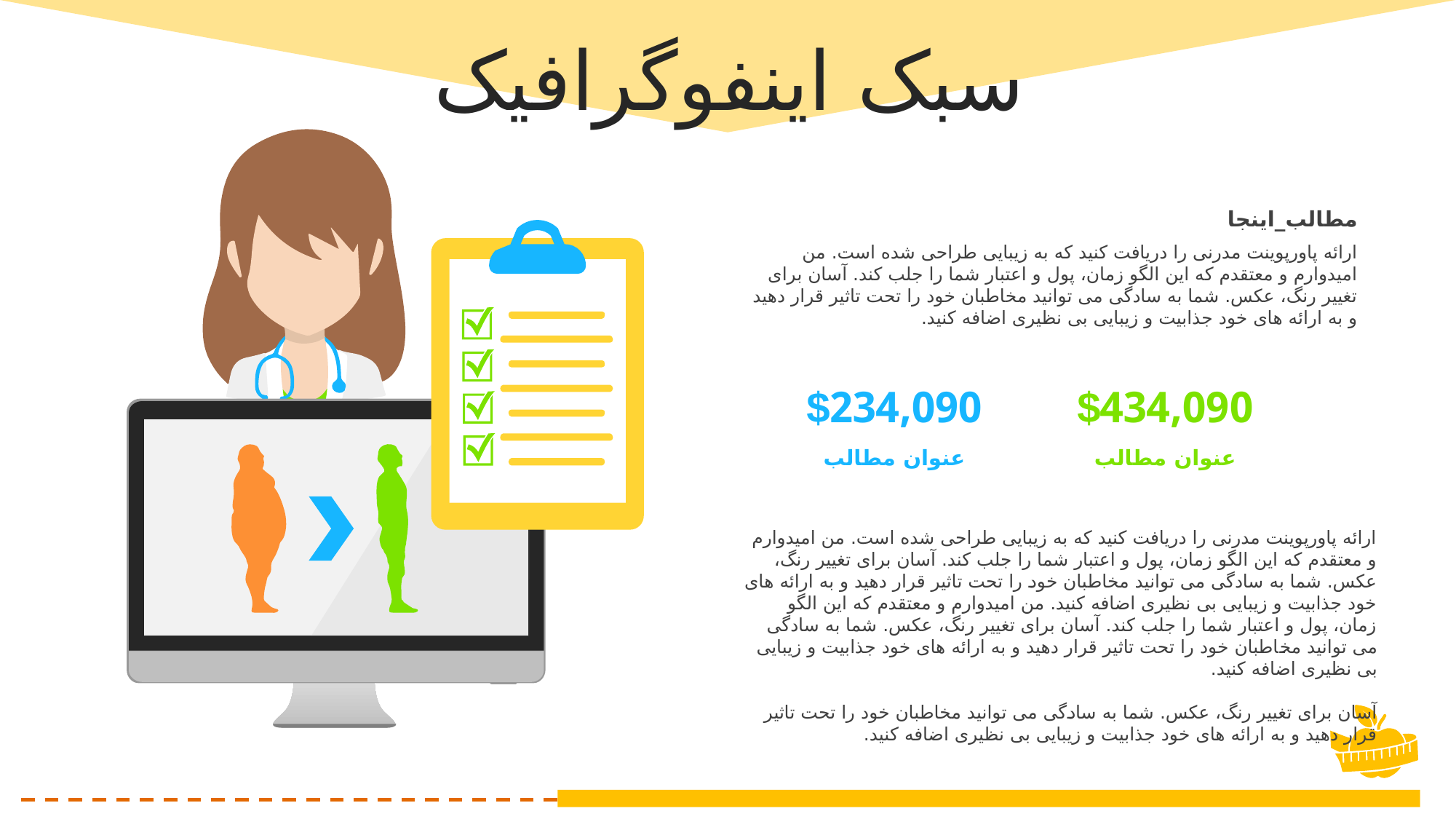

سبک اینفوگرافیک

مطالب_اینجا
ارائه پاورپوینت مدرنی را دریافت کنید که به زیبایی طراحی شده است. من امیدوارم و معتقدم که این الگو زمان، پول و اعتبار شما را جلب کند. آسان برای تغییر رنگ، عکس. شما به سادگی می توانید مخاطبان خود را تحت تاثیر قرار دهید و به ارائه های خود جذابیت و زیبایی بی نظیری اضافه کنید.

$234,090
عنوان مطالب
$434,090
عنوان مطالب

ارائه پاورپوینت مدرنی را دریافت کنید که به زیبایی طراحی شده است. من امیدوارم و معتقدم که این الگو زمان، پول و اعتبار شما را جلب کند. آسان برای تغییر رنگ، عکس. شما به سادگی می توانید مخاطبان خود را تحت تاثیر قرار دهید و به ارائه های خود جذابیت و زیبایی بی نظیری اضافه کنید. من امیدوارم و معتقدم که این الگو زمان، پول و اعتبار شما را جلب کند. آسان برای تغییر رنگ، عکس. شما به سادگی می توانید مخاطبان خود را تحت تاثیر قرار دهید و به ارائه های خود جذابیت و زیبایی بی نظیری اضافه کنید.

آسان برای تغییر رنگ، عکس. شما به سادگی می توانید مخاطبان خود را تحت تاثیر قرار دهید و به ارائه های خود جذابیت و زیبایی بی نظیری اضافه کنید.